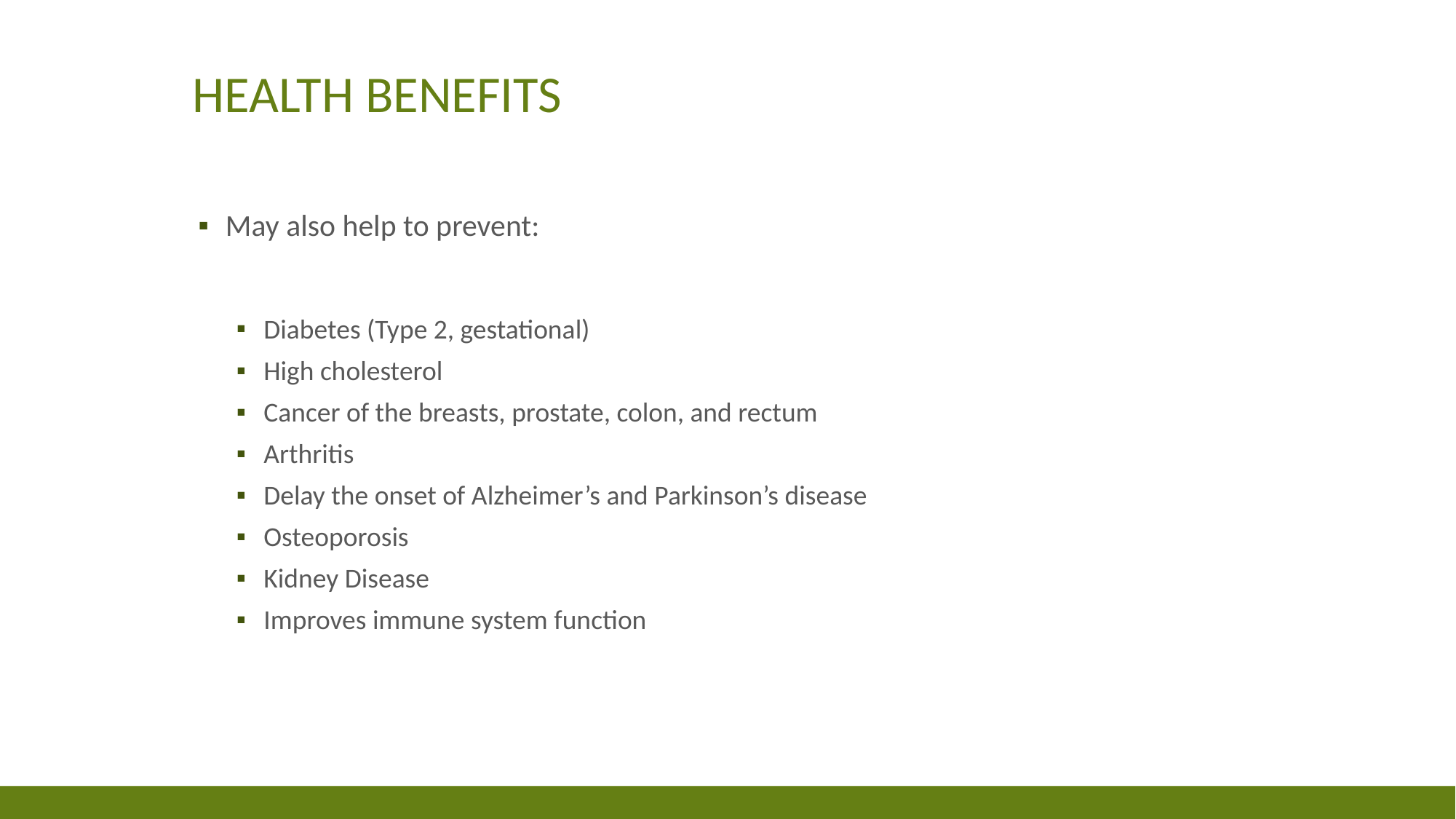

# Health Benefits
May also help to prevent:

Diabetes (Type 2, gestational)
High cholesterol
Cancer of the breasts, prostate, colon, and rectum
Arthritis
Delay the onset of Alzheimer’s and Parkinson’s disease
Osteoporosis
Kidney Disease
Improves immune system function